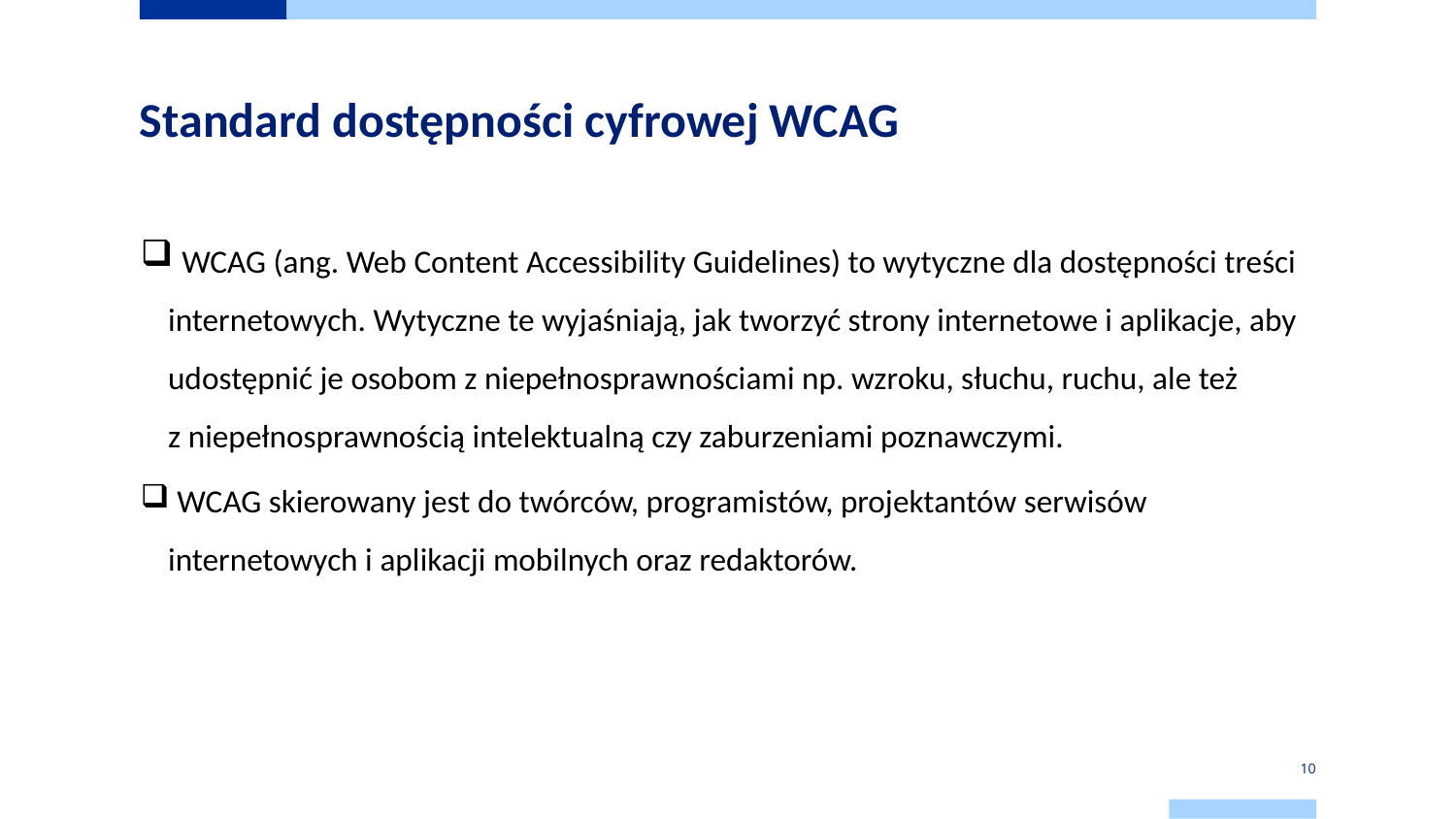

# Standard dostępności cyfrowej WCAG
 WCAG (ang. Web Content Accessibility Guidelines) to wytyczne dla dostępności treści internetowych. Wytyczne te wyjaśniają, jak tworzyć strony internetowe i aplikacje, aby udostępnić je osobom z niepełnosprawnościami np. wzroku, słuchu, ruchu, ale też
z niepełnosprawnością intelektualną czy zaburzeniami poznawczymi.
 WCAG skierowany jest do twórców, programistów, projektantów serwisów internetowych i aplikacji mobilnych oraz redaktorów.

10